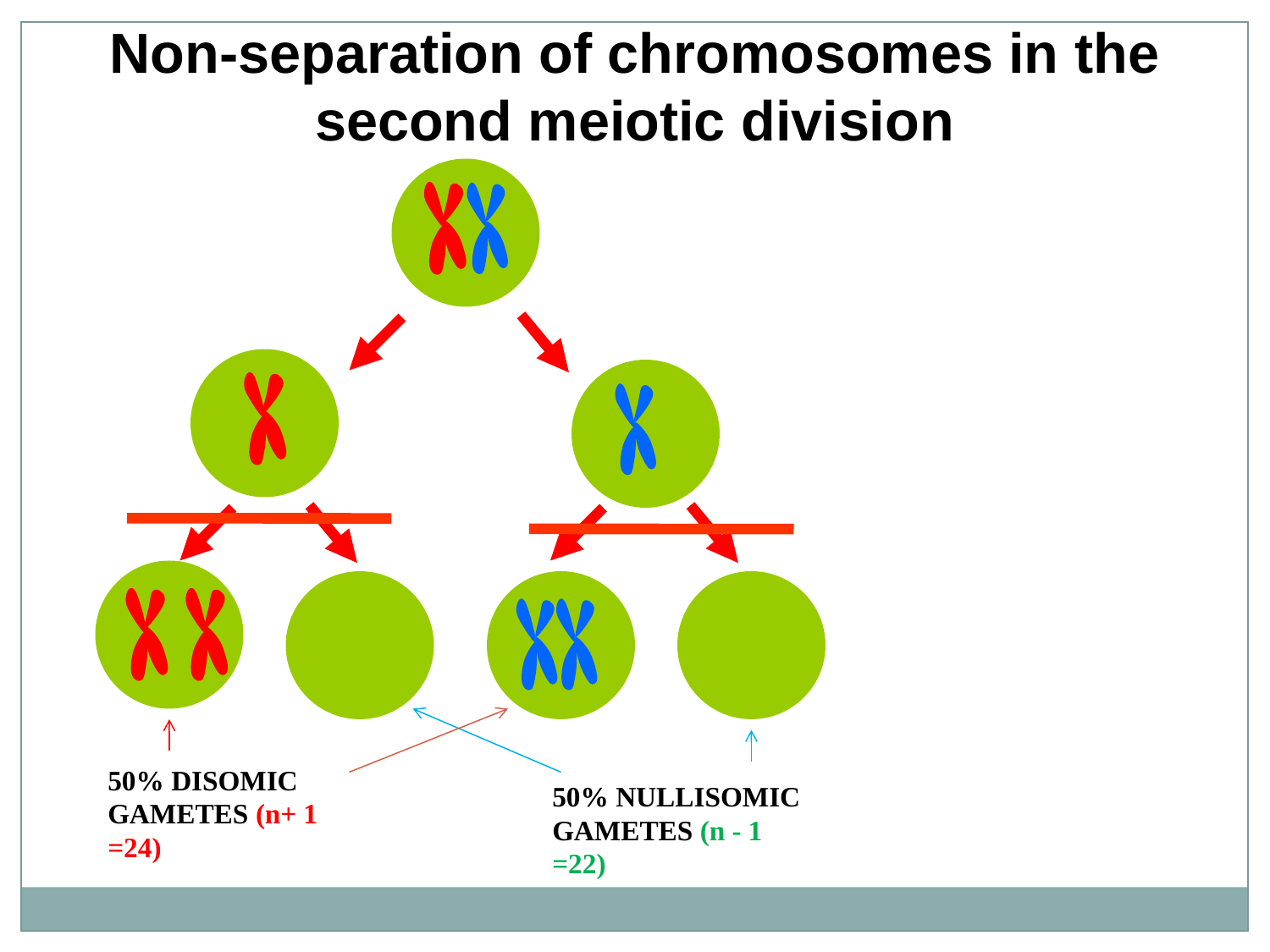

Non-separation of chromosomes in the second meiotic division

50% DISOMIC GAMETES (n+ 1 =24)
50% NULLISOMIC GAMETES (n - 1 =22)